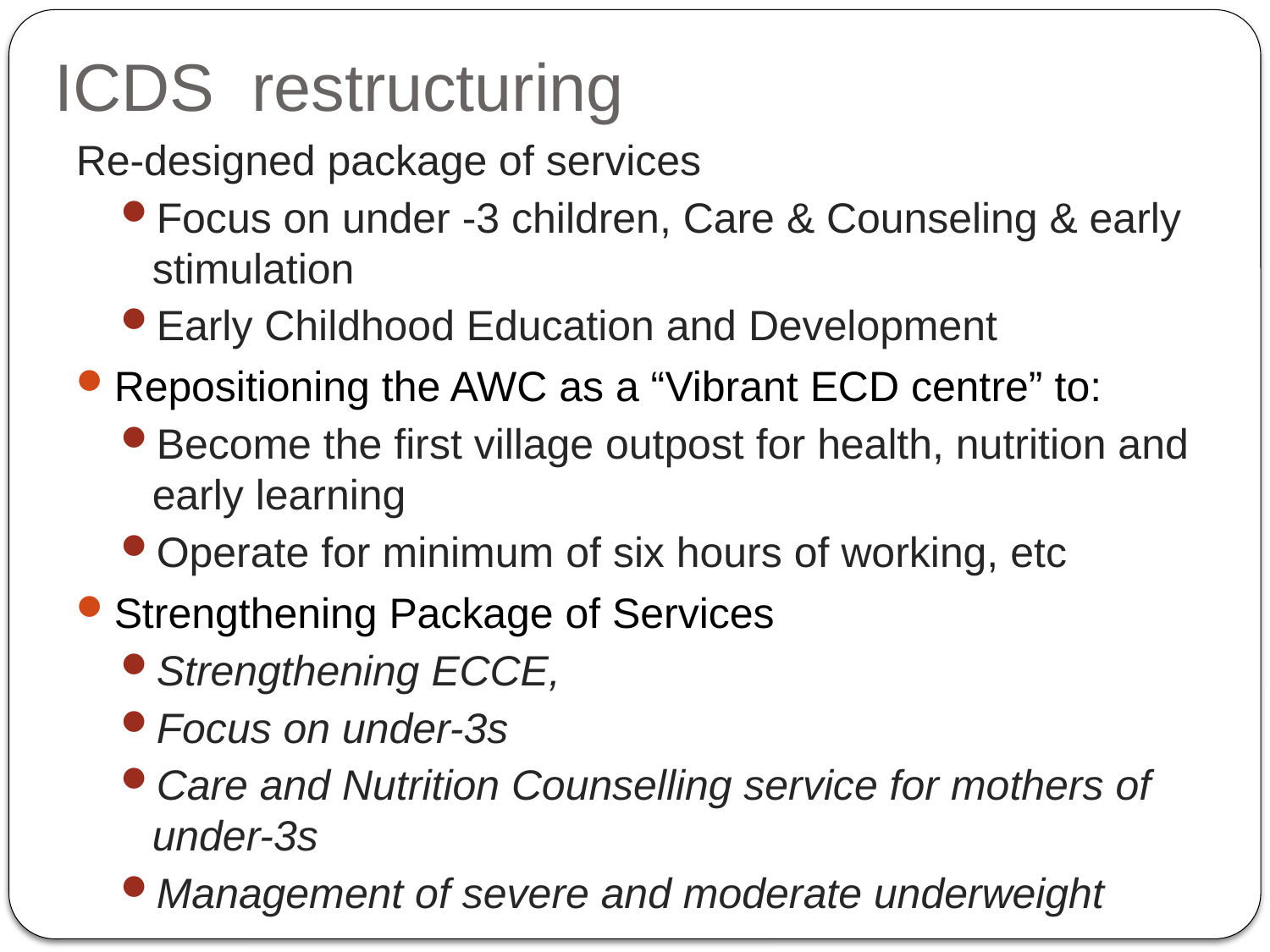

# ICDS  restructuring
Re-designed package of services
Focus on under -3 children, Care & Counseling & early stimulation
Early Childhood Education and Development
Repositioning the AWC as a “Vibrant ECD centre” to:
Become the first village outpost for health, nutrition and early learning
Operate for minimum of six hours of working, etc
Strengthening Package of Services
Strengthening ECCE,
Focus on under-3s
Care and Nutrition Counselling service for mothers of under-3s
Management of severe and moderate underweight